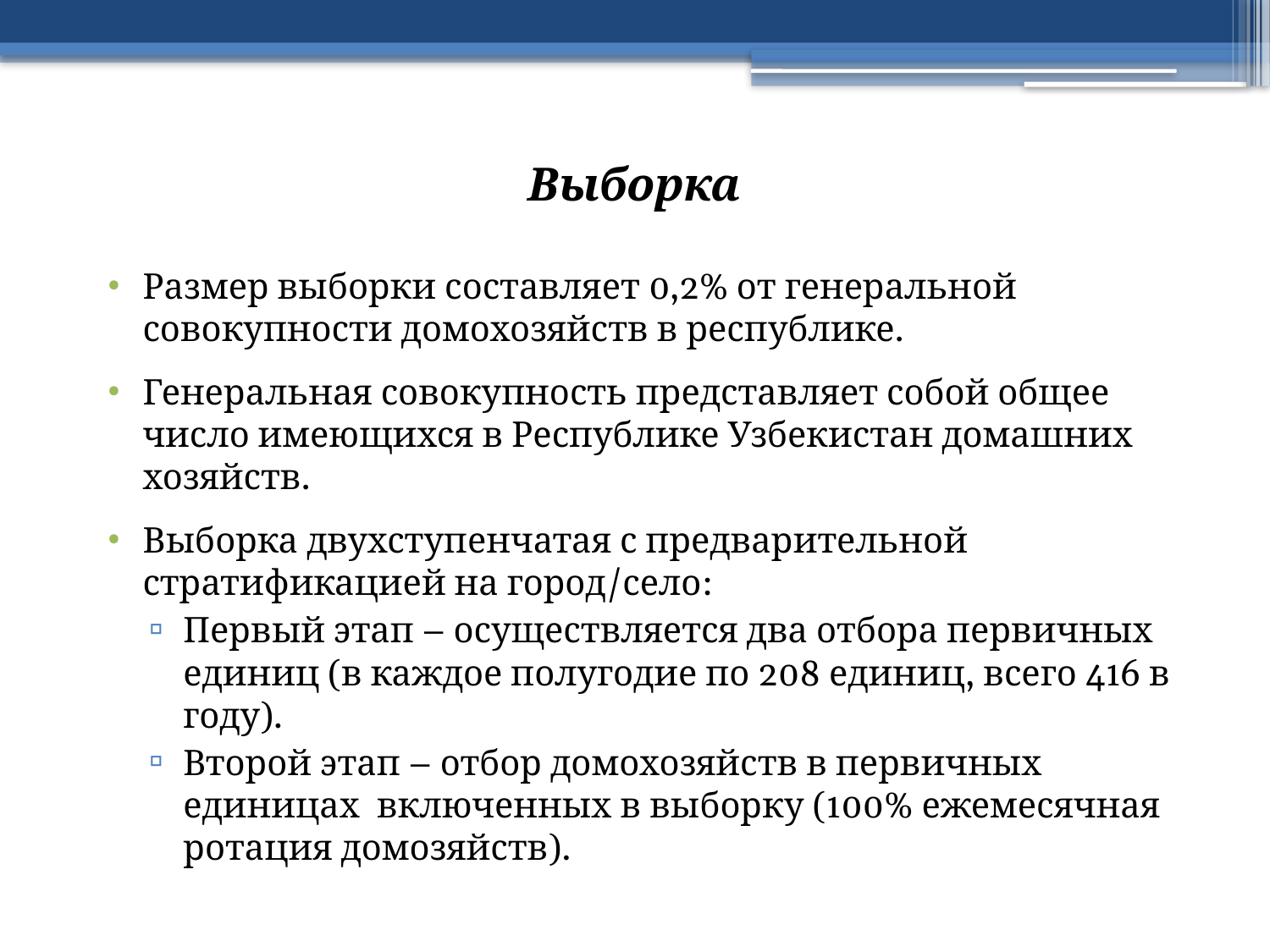

# Выборка
Размер выборки составляет 0,2% от генеральной совокупности домохозяйств в республике.

Генеральная совокупность представляет собой общее число имеющихся в Республике Узбекистан домашних хозяйств.

Выборка двухступенчатая с предварительной стратификацией на город/село:
Первый этап – осуществляется два отбора первичных единиц (в каждое полугодие по 208 единиц, всего 416 в году).
Второй этап – отбор домохозяйств в первичных единицах  включенных в выборку (100% ежемесячная ротация домозяйств).